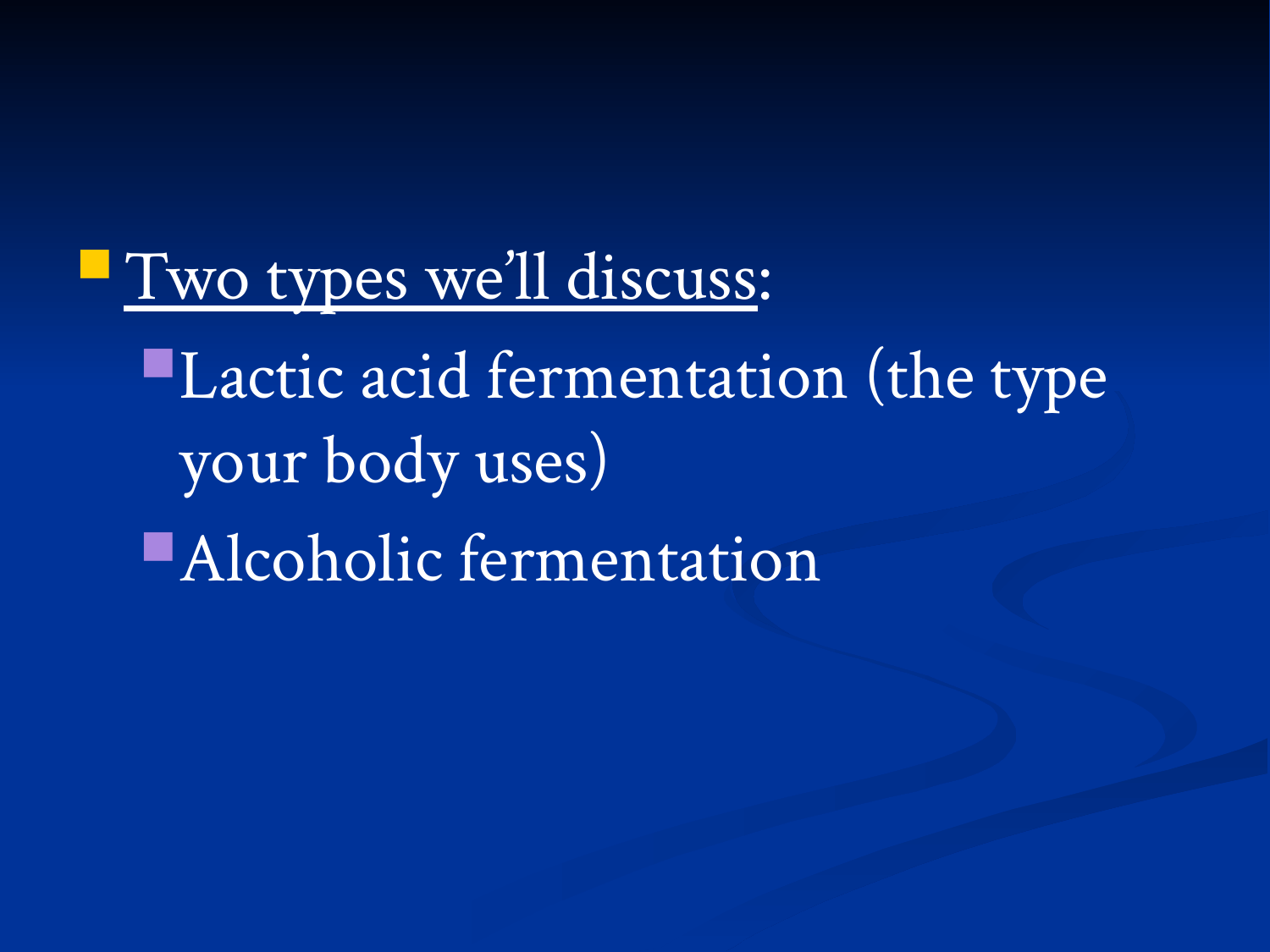

#
Two types we’ll discuss:
Lactic acid fermentation (the type your body uses)
Alcoholic fermentation